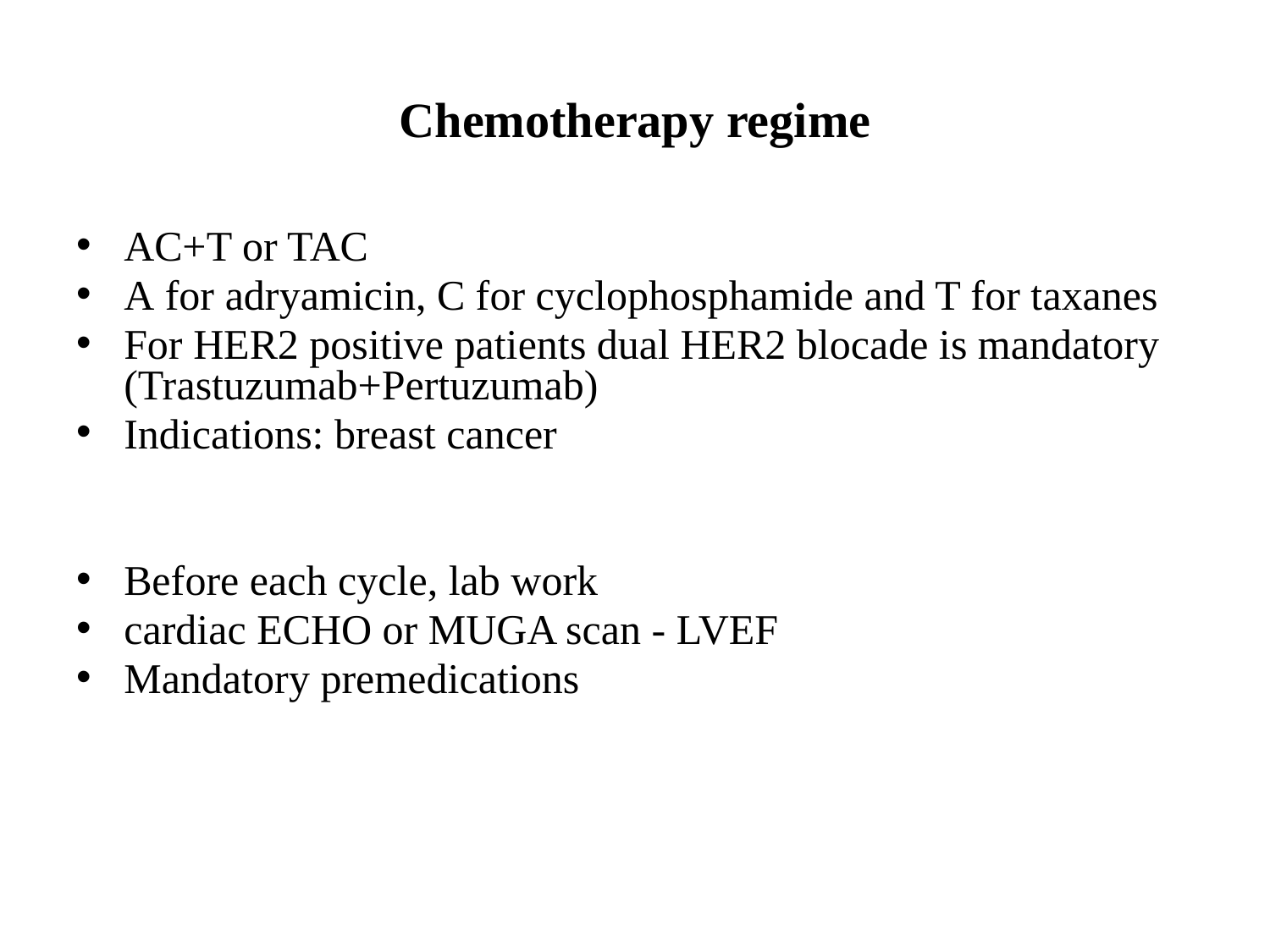

# Chemotherapy regime
AC+T or TAC
А for adryamicin, C for cyclophosphamide and T for taxanes
For HER2 positive patients dual HER2 blocade is mandatory (Trastuzumab+Pertuzumab)
Indications: breast cancer

Before each cycle, lab work
cardiac ECHO or MUGA scan - LVEF
Mandatory premedications